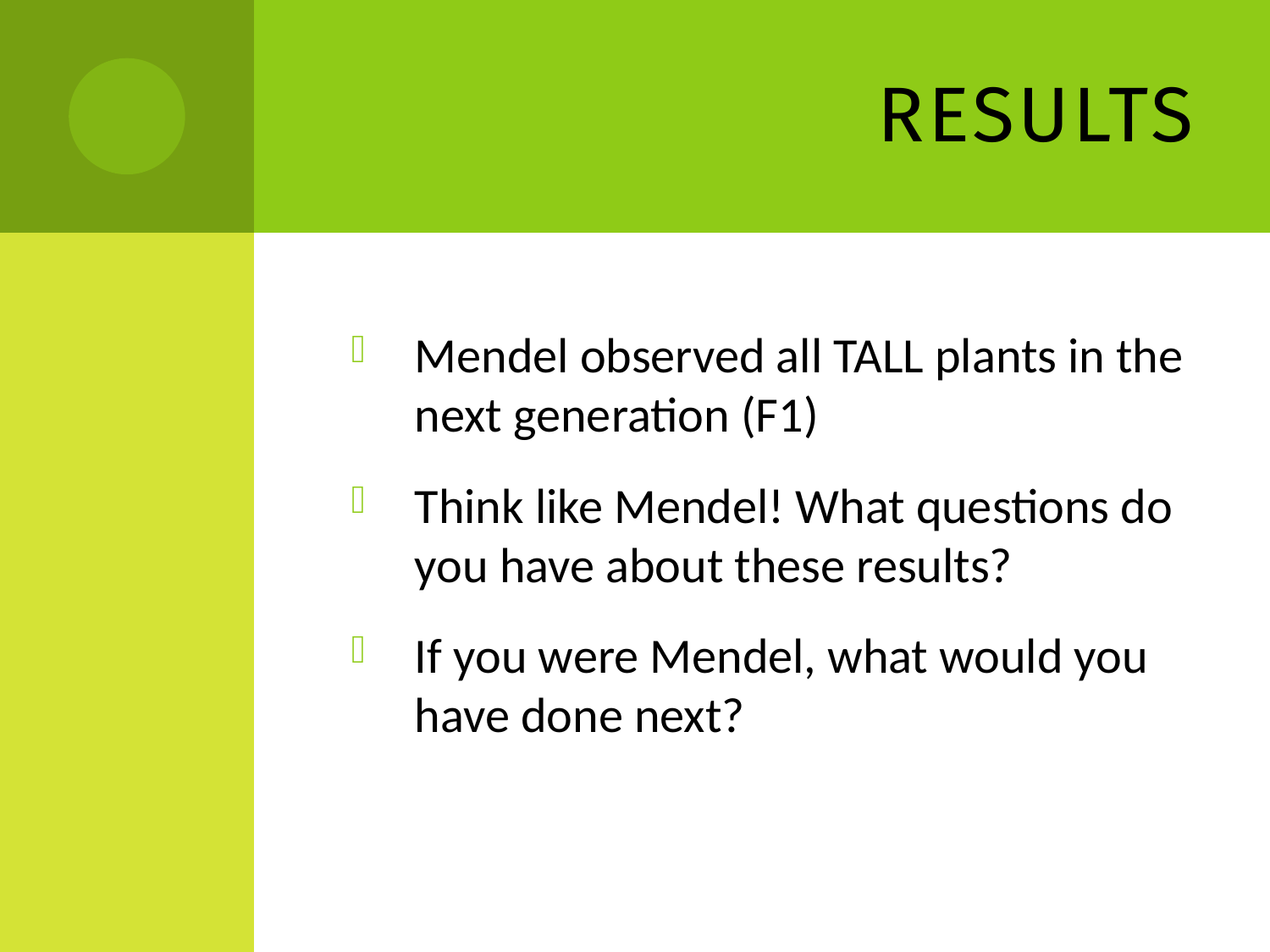

# Results
Mendel observed all TALL plants in the next generation (F1)
Think like Mendel! What questions do you have about these results?
If you were Mendel, what would you have done next?